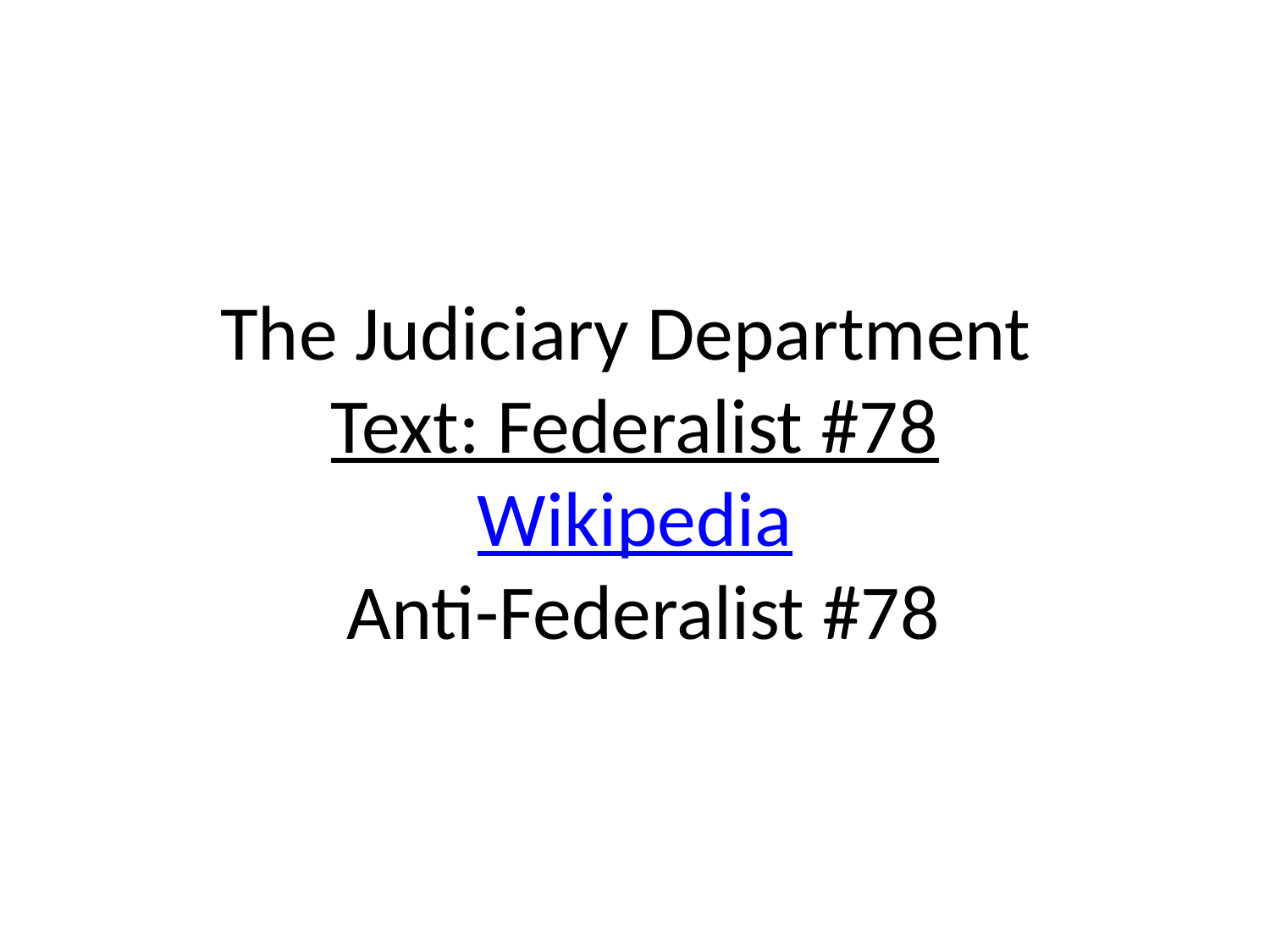

# The Judiciary Department Text: Federalist #78 Wikipedia Anti-Federalist #78